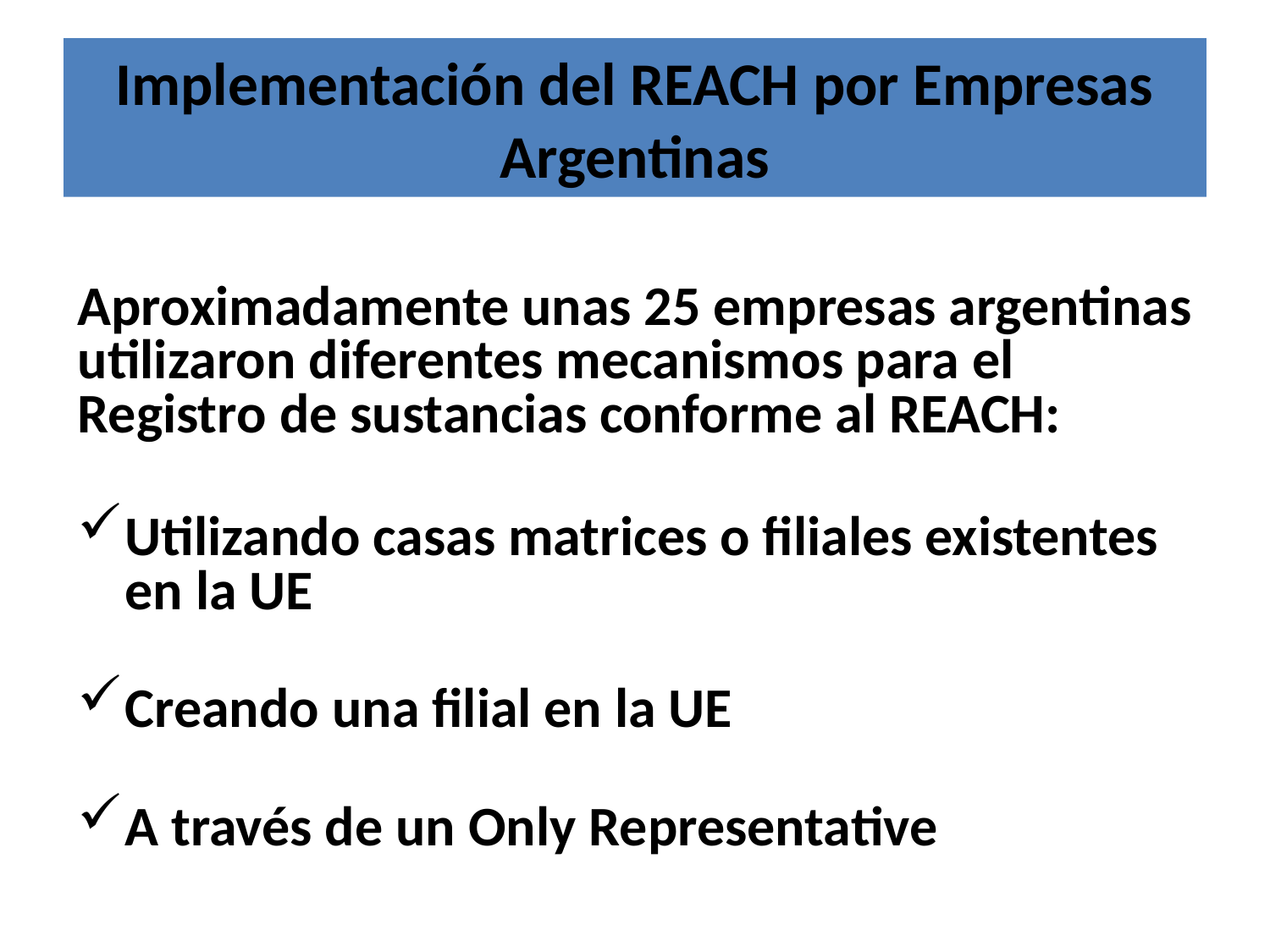

# Implementación del REACH por Empresas Argentinas
Aproximadamente unas 25 empresas argentinas utilizaron diferentes mecanismos para el Registro de sustancias conforme al REACH:
Utilizando casas matrices o filiales existentes en la UE
Creando una filial en la UE
A través de un Only Representative